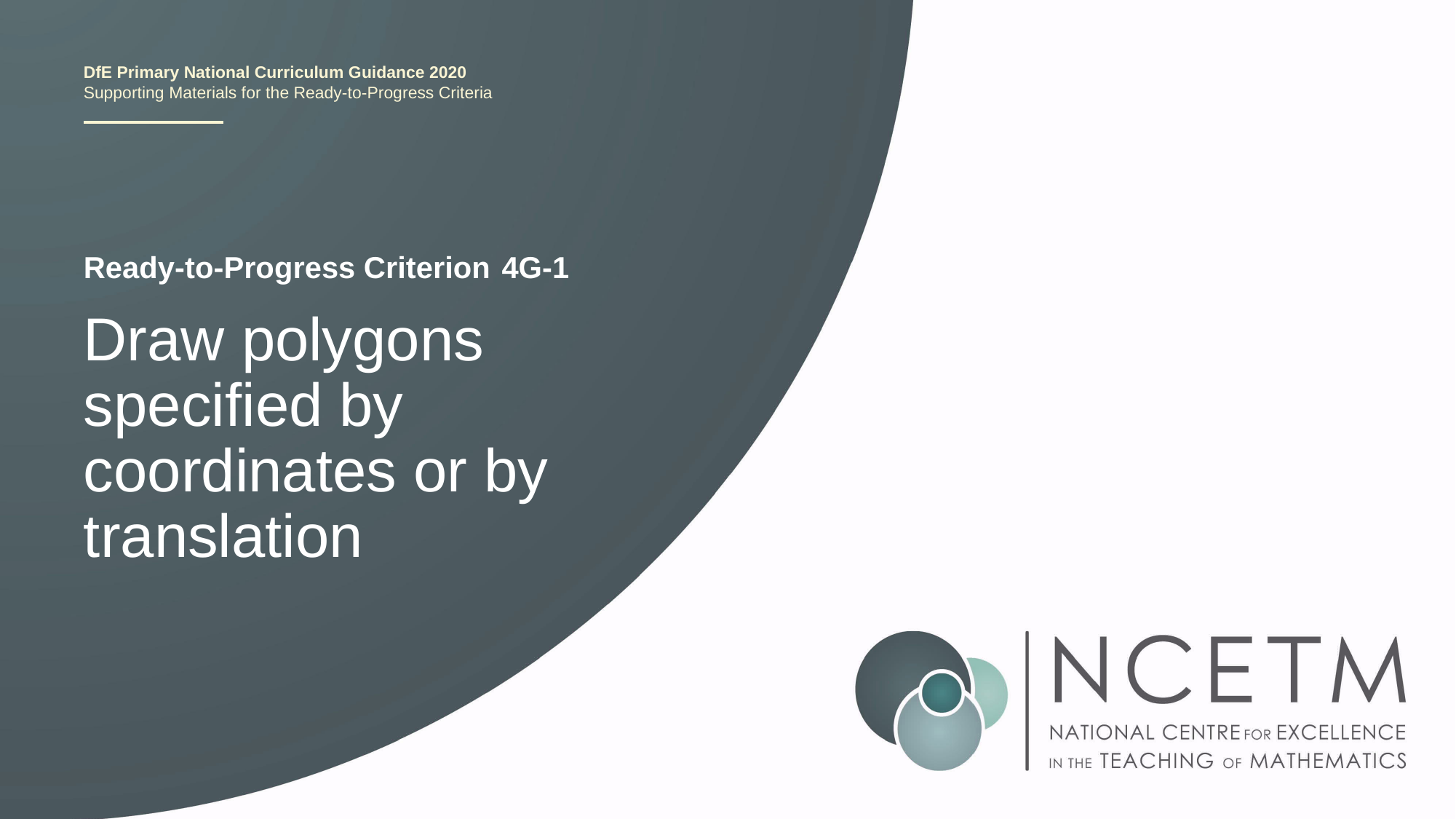

4G-1
Draw polygons specified by coordinates or by translation